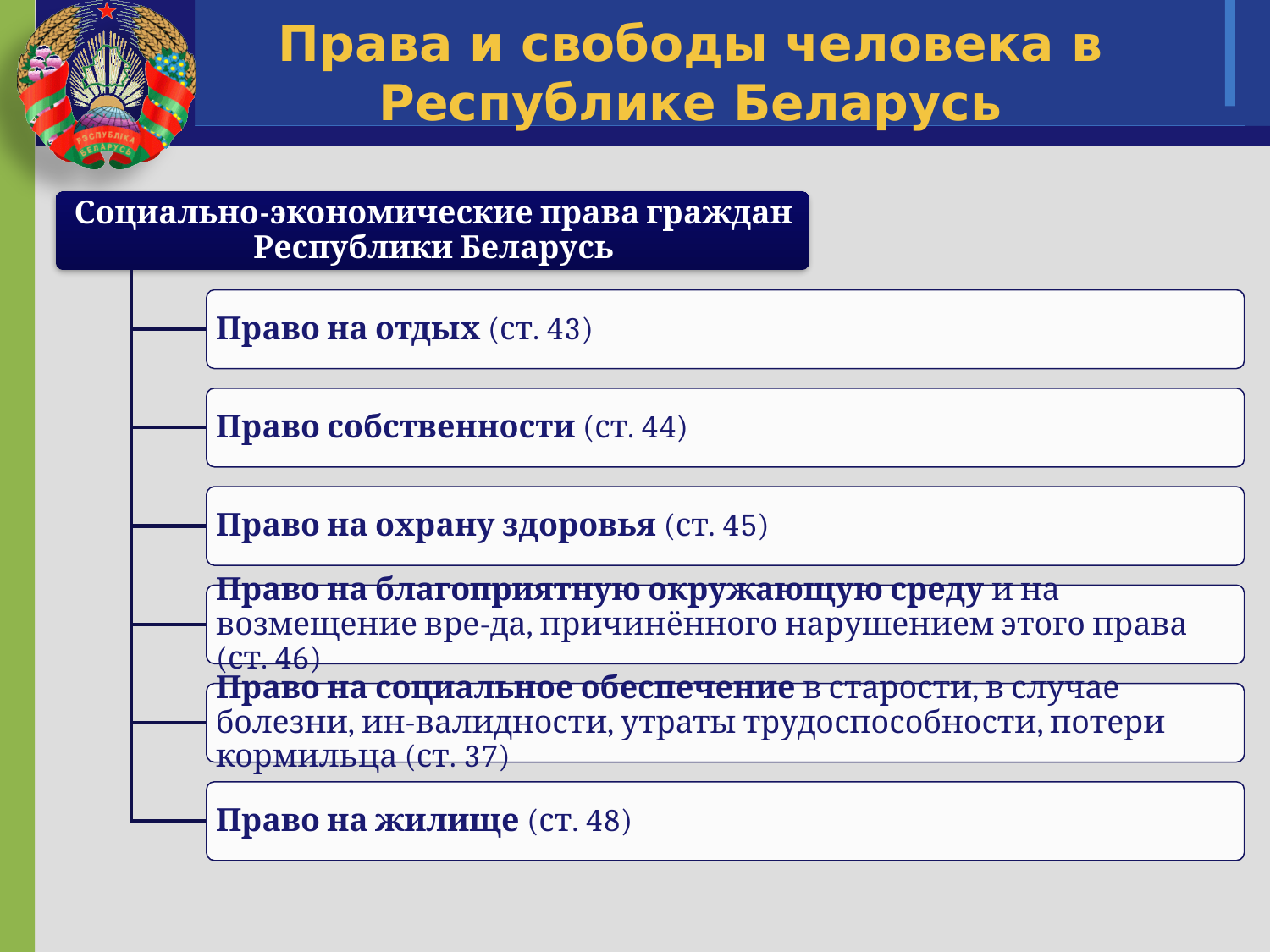

# Права и свободы человека в Республике Беларусь
Социально-экономические права граждан Республики Беларусь
Право на отдых (ст. 43)
Право собственности (ст. 44)
Право на охрану здоровья (ст. 45)
Право на благоприятную окружающую среду и на возмещение вре-да, причинённого нарушением этого права (ст. 46)
Право на социальное обеспечение в старости, в случае болезни, ин-валидности, утраты трудоспособности, потери кормильца (ст. 37)
Право на жилище (ст. 48)